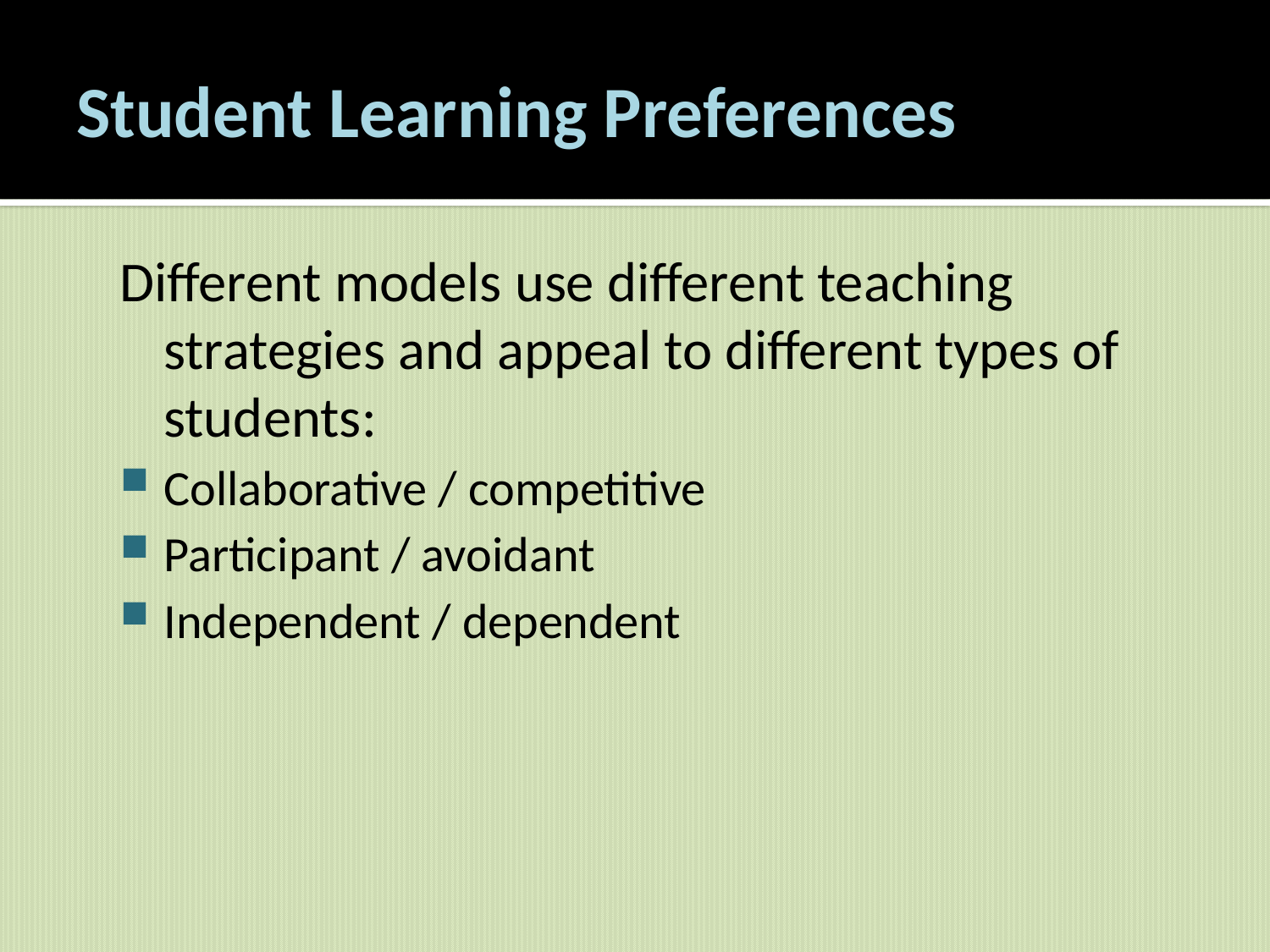

# Student Learning Preferences
Different models use different teaching strategies and appeal to different types of students:
Collaborative / competitive
Participant / avoidant
Independent / dependent